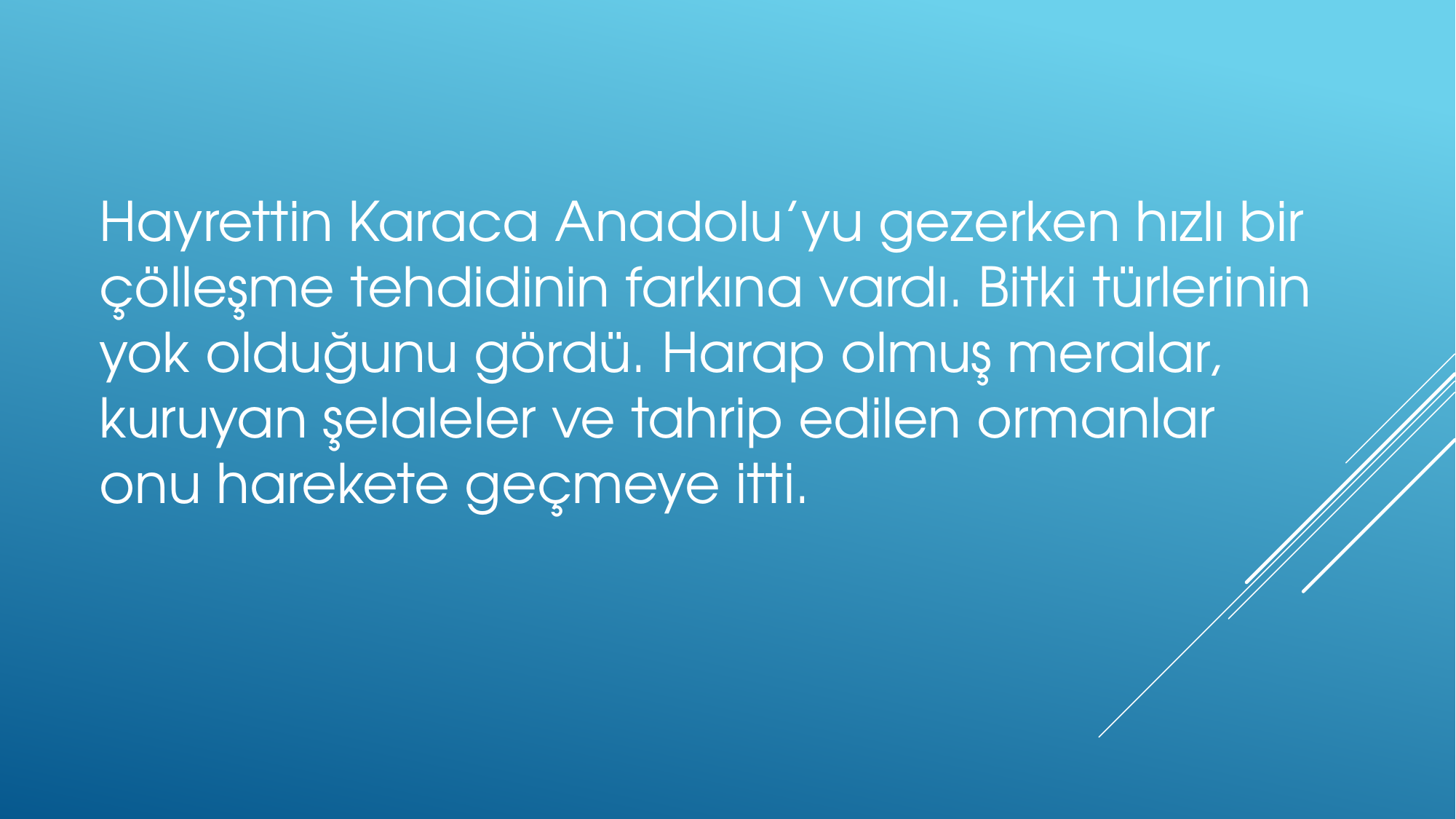

Hayrettin Karaca Anadolu’yu gezerken hızlı bir çölleşme tehdidinin farkına vardı. Bitki türlerinin yok olduğunu gördü. Harap olmuş meralar, kuruyan şelaleler ve tahrip edilen ormanlar onu harekete geçmeye itti.